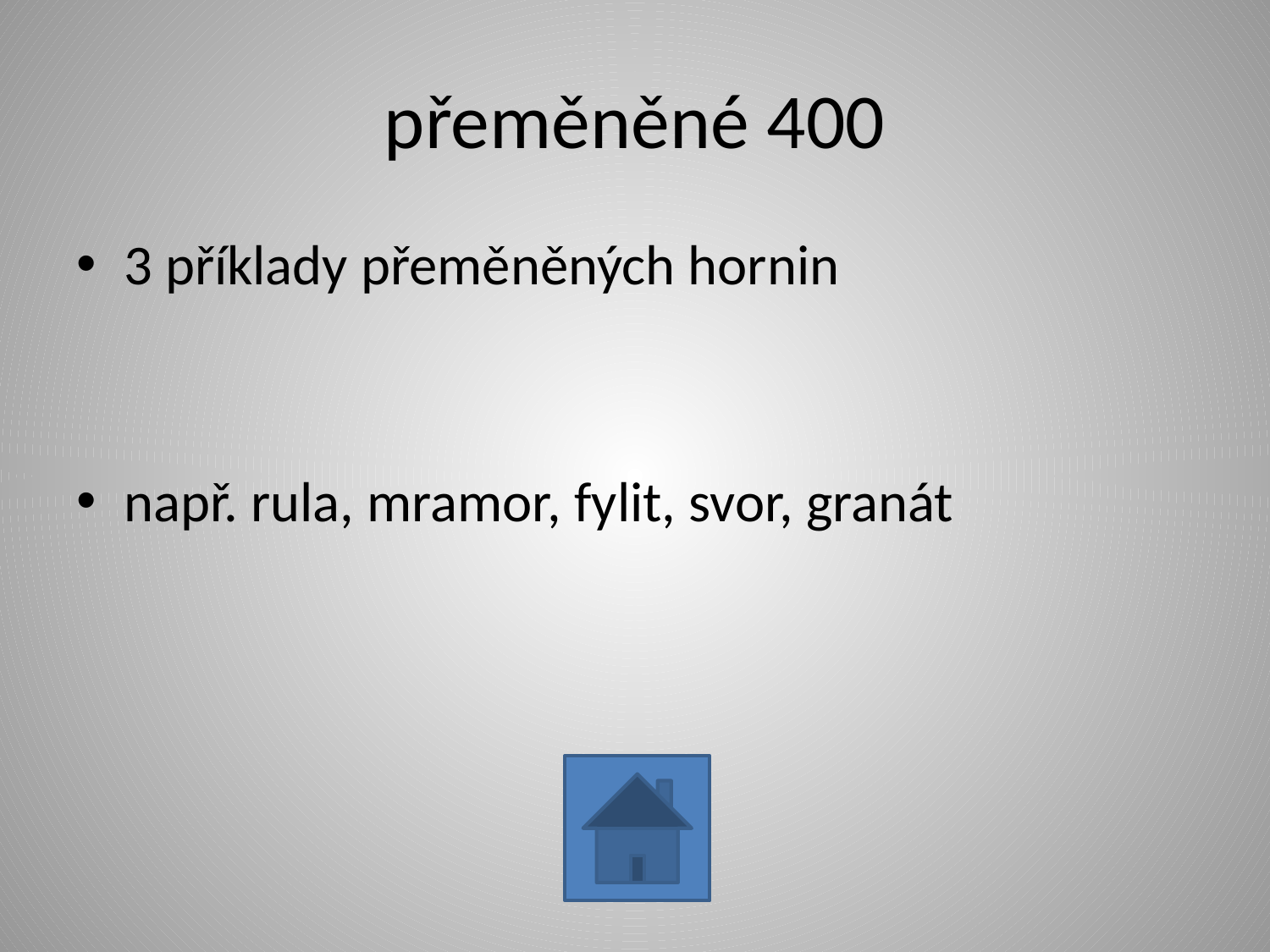

# přeměněné 400
3 příklady přeměněných hornin

např. rula, mramor, fylit, svor, granát